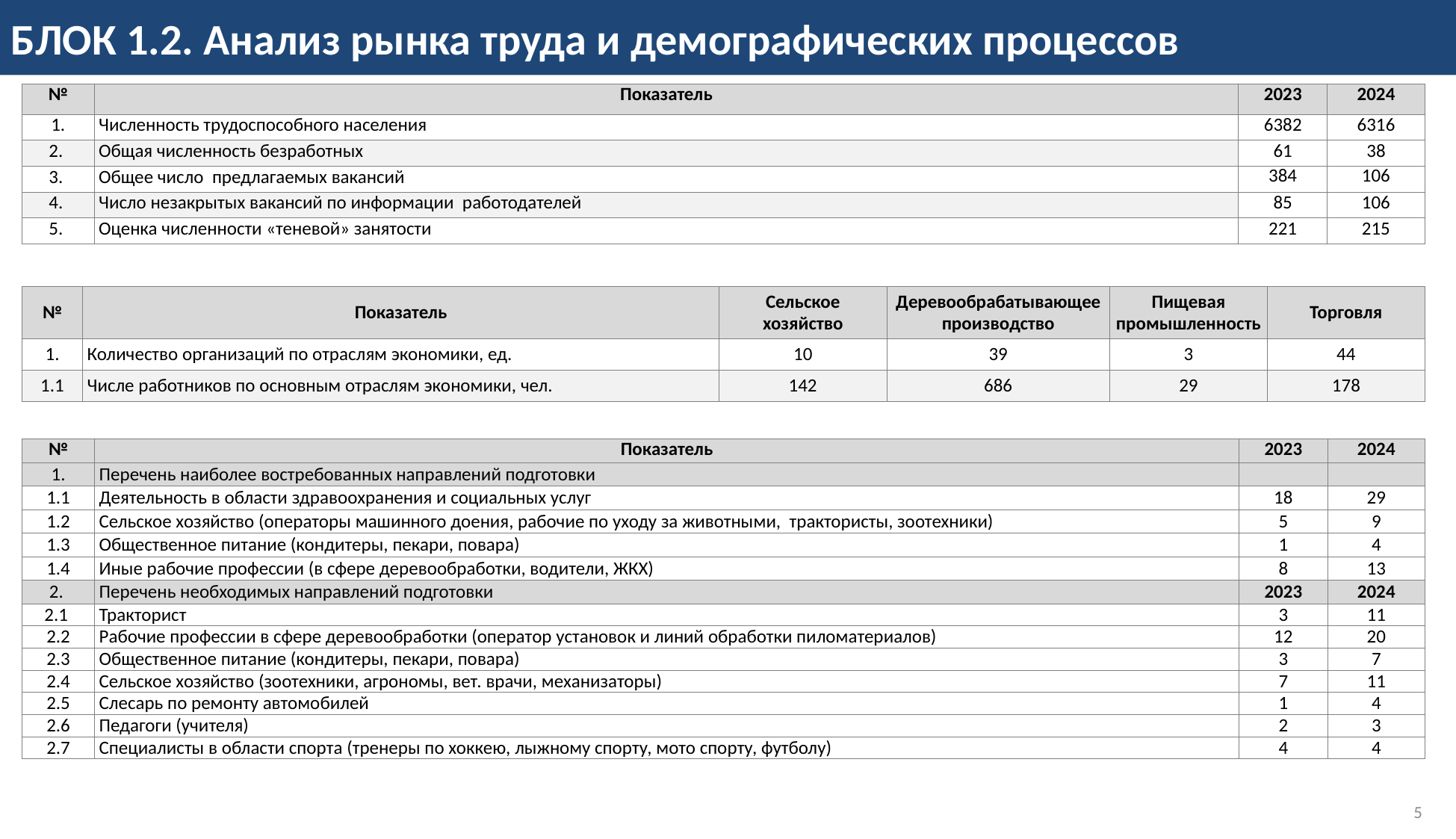

БЛОК 1.2. Анализ рынка труда и демографических процессов
| № | Показатель | 2023 | 2024 |
| --- | --- | --- | --- |
| 1. | Численность трудоспособного населения | 6382 | 6316 |
| 2. | Общая численность безработных | 61 | 38 |
| 3. | Общее число предлагаемых вакансий | 384 | 106 |
| 4. | Число незакрытых вакансий по информации работодателей | 85 | 106 |
| 5. | Оценка численности «теневой» занятости | 221 | 215 |
| № | Показатель | Сельское хозяйство | Деревообрабатывающее производство | Пищевая промышленность | Торговля |
| --- | --- | --- | --- | --- | --- |
| 1. | Количество организаций по отраслям экономики, ед. | 10 | 39 | 3 | 44 |
| 1.1 | Числе работников по основным отраслям экономики, чел. | 142 | 686 | 29 | 178 |
| № | Показатель | 2023 | 2024 |
| --- | --- | --- | --- |
| 1. | Перечень наиболее востребованных направлений подготовки |  |  |
| 1.1 | Деятельность в области здравоохранения и социальных услуг | 18 | 29 |
| 1.2 | Сельское хозяйство (операторы машинного доения, рабочие по уходу за животными, трактористы, зоотехники) | 5 | 9 |
| 1.3 | Общественное питание (кондитеры, пекари, повара) | 1 | 4 |
| 1.4 | Иные рабочие профессии (в сфере деревообработки, водители, ЖКХ) | 8 | 13 |
| 2. | Перечень необходимых направлений подготовки | 2023 | 2024 |
| 2.1 | Тракторист | 3 | 11 |
| 2.2 | Рабочие профессии в сфере деревообработки (оператор установок и линий обработки пиломатериалов) | 12 | 20 |
| 2.3 | Общественное питание (кондитеры, пекари, повара) | 3 | 7 |
| 2.4 | Сельское хозяйство (зоотехники, агрономы, вет. врачи, механизаторы) | 7 | 11 |
| 2.5 | Слесарь по ремонту автомобилей | 1 | 4 |
| 2.6 | Педагоги (учителя) | 2 | 3 |
| 2.7 | Специалисты в области спорта (тренеры по хоккею, лыжному спорту, мото спорту, футболу) | 4 | 4 |
5